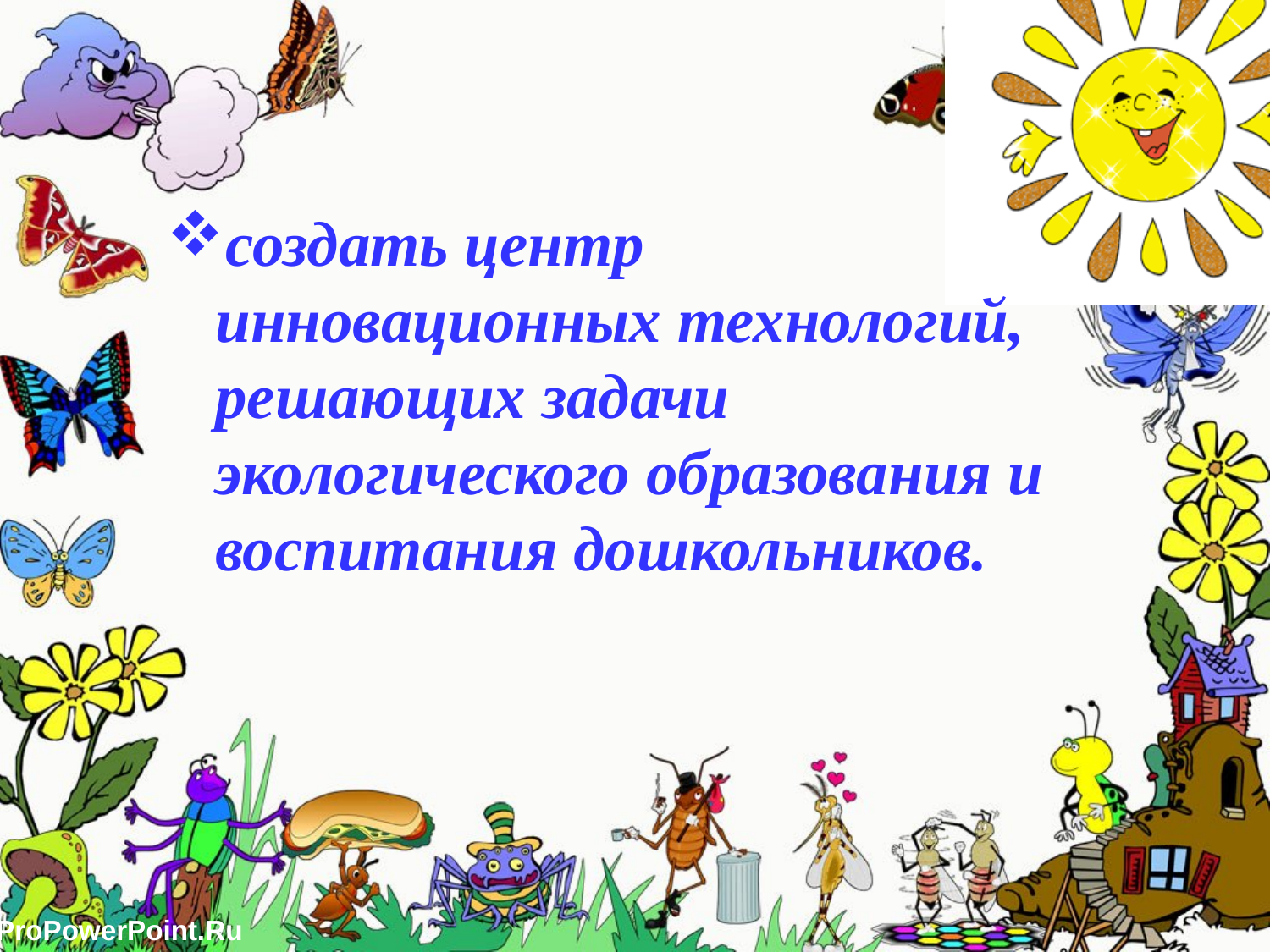

создать центр инновационных технологий, решающих задачи экологического образования и воспитания дошкольников.